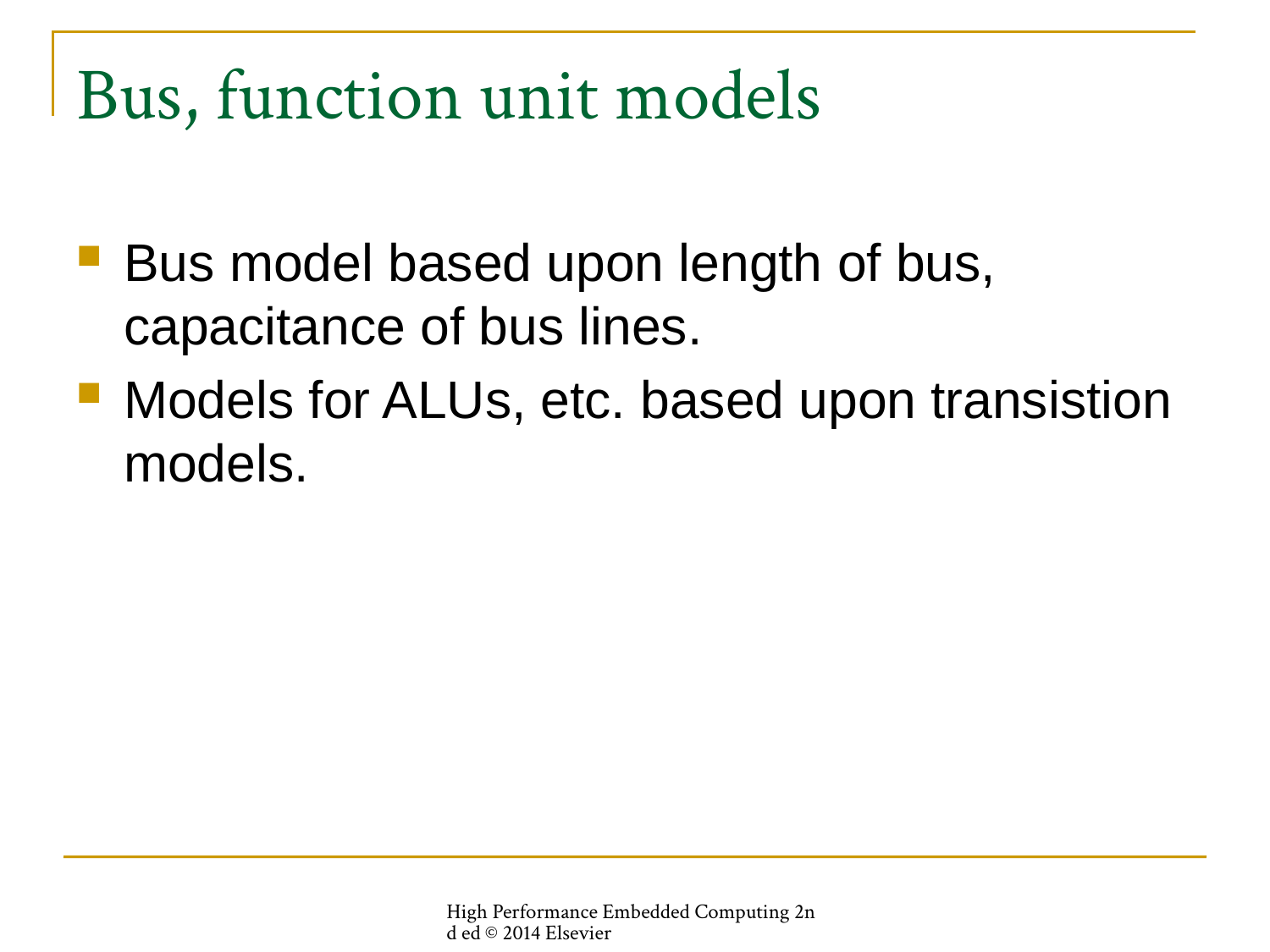

# Bus, function unit models
Bus model based upon length of bus, capacitance of bus lines.
Models for ALUs, etc. based upon transistion models.
High Performance Embedded Computing 2nd ed © 2014 Elsevier